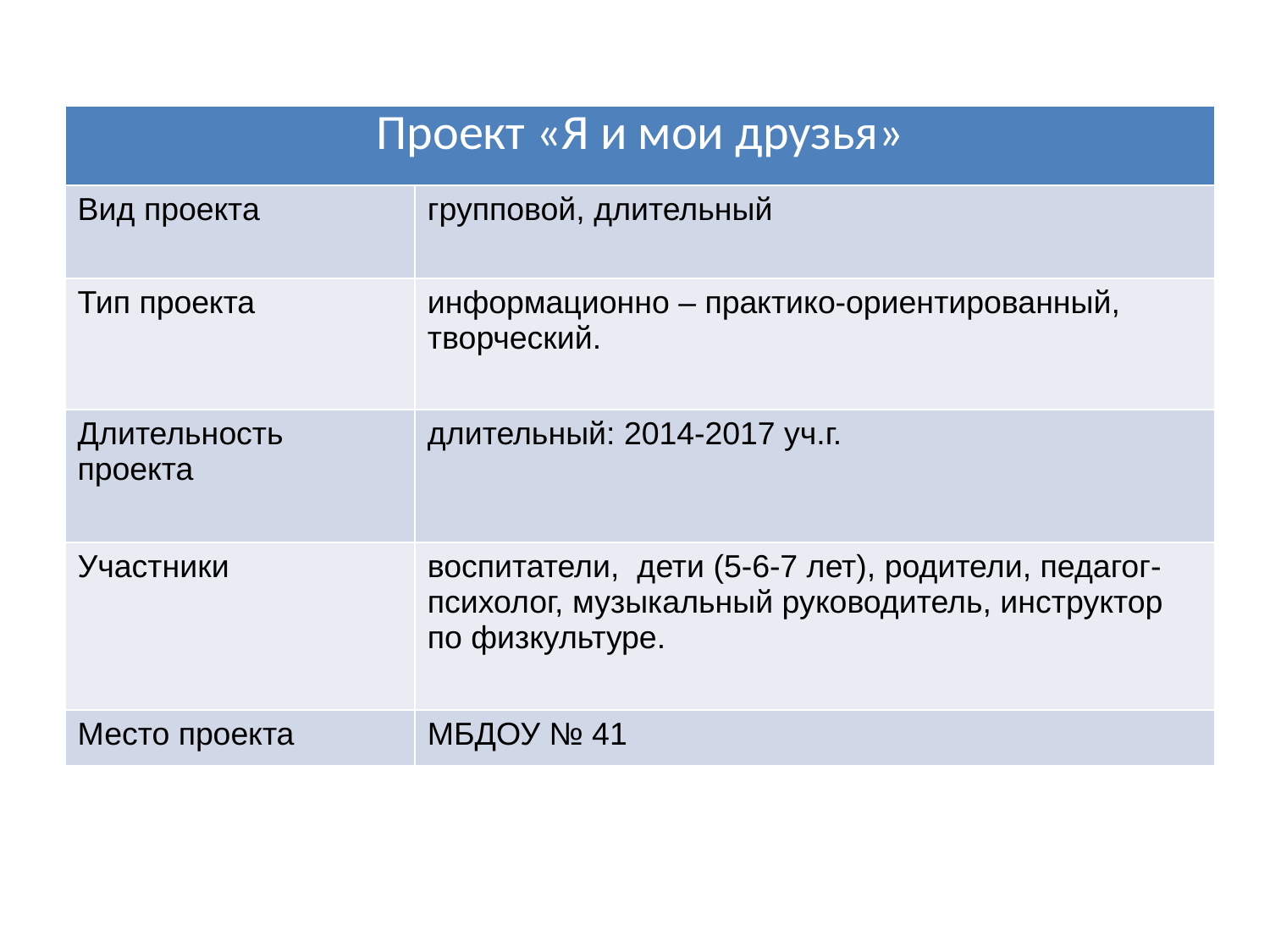

#
| Проект «Я и мои друзья» |  |
| --- | --- |
| Вид проекта | групповой, длительный |
| Тип проекта | информационно – практико-ориентированный, творческий. |
| Длительность проекта | длительный: 2014-2017 уч.г. |
| Участники | воспитатели, дети (5-6-7 лет), родители, педагог-психолог, музыкальный руководитель, инструктор по физкультуре. |
| Место проекта | МБДОУ № 41 |